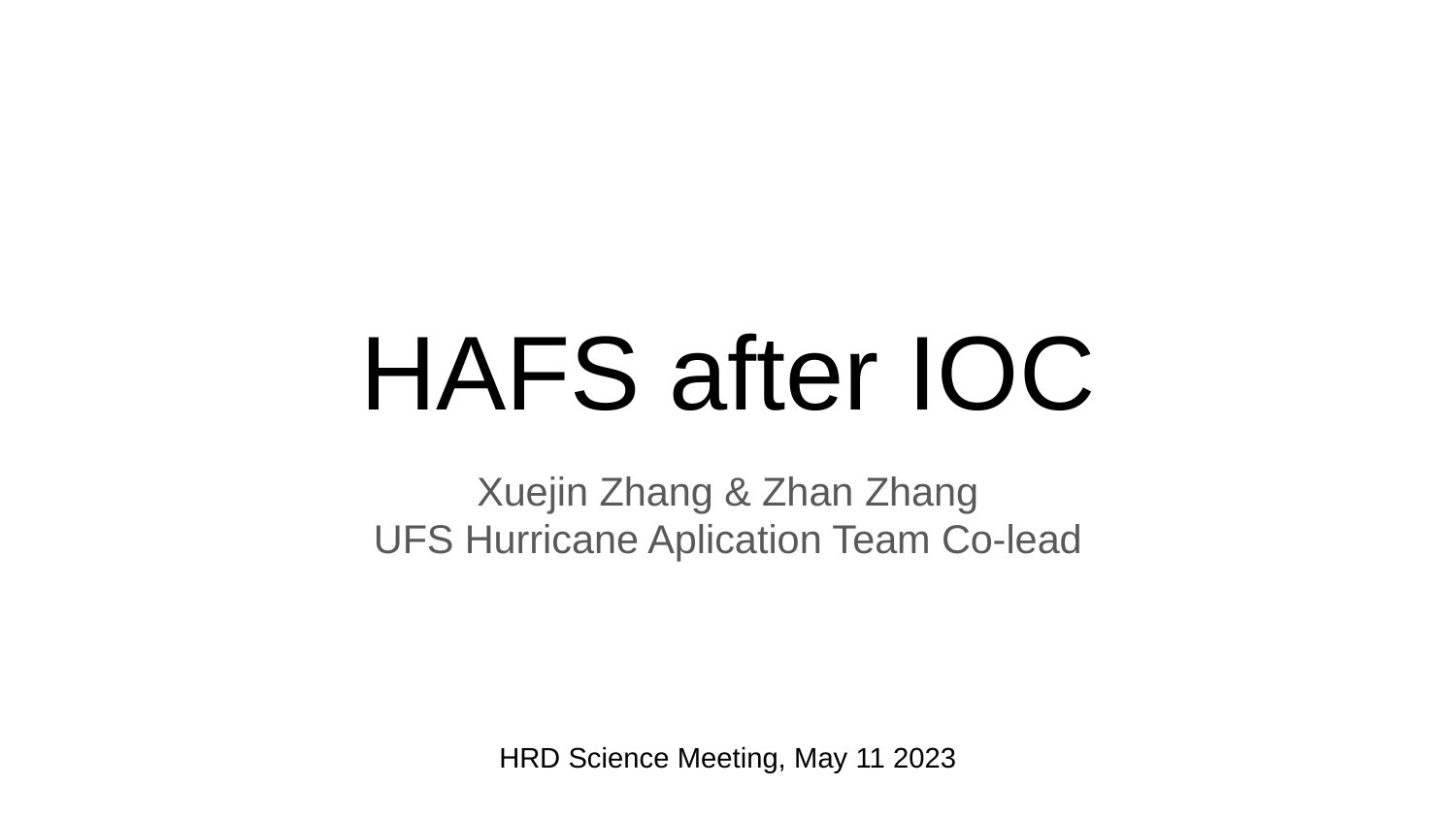

# HAFS after IOC
Xuejin Zhang & Zhan Zhang
UFS Hurricane Aplication Team Co-lead
HRD Science Meeting, May 11 2023